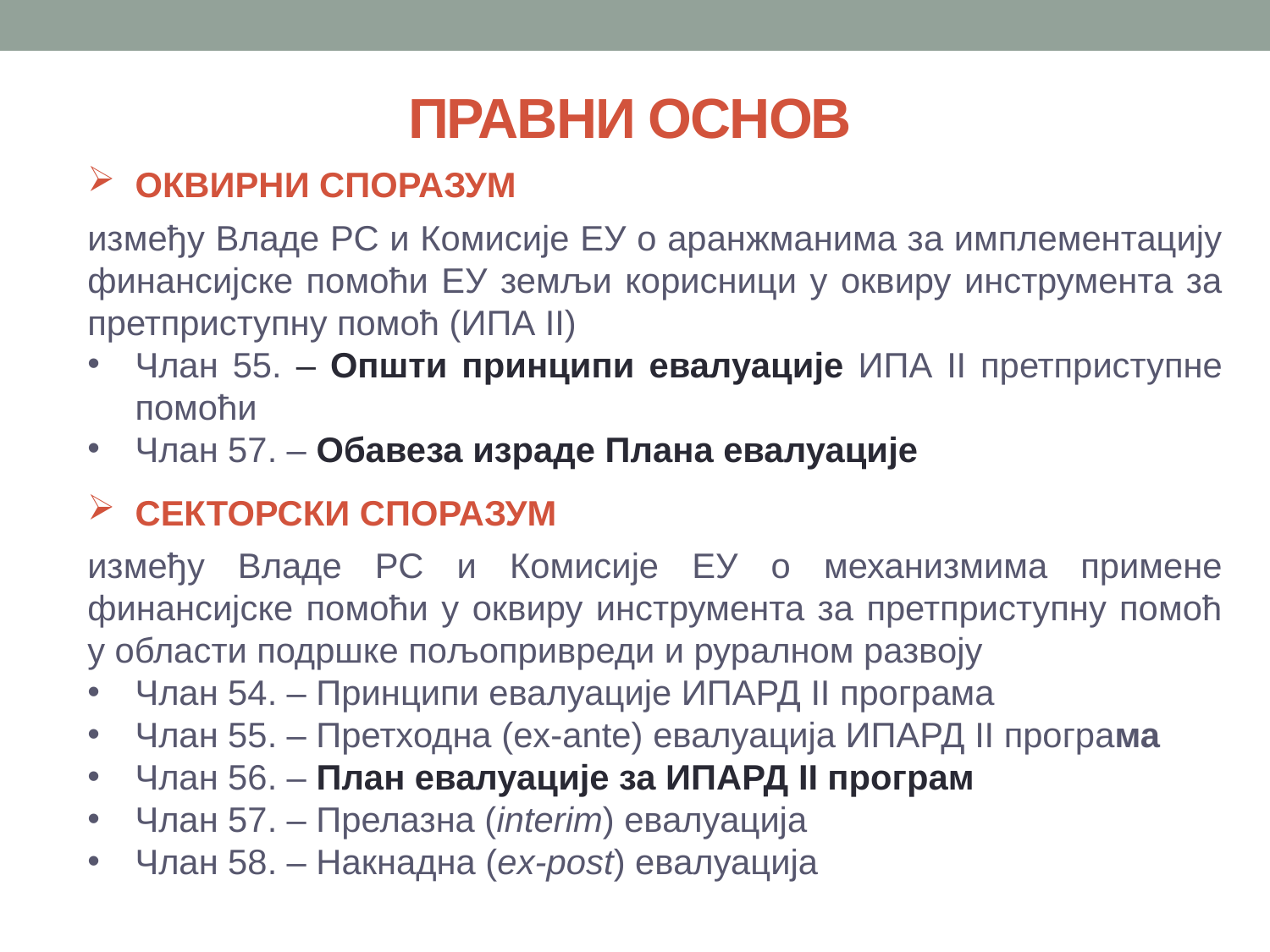

ПРАВНИ ОСНОВ
ОКВИРНИ СПОРАЗУМ
између Владе РС и Комисије ЕУ о аранжманима за имплементацију финансијске помоћи ЕУ земљи корисници у оквиру инструмента за претприступну помоћ (ИПА II)
Члан 55. – Општи принципи евалуације ИПА II претприступне помоћи
Члан 57. – Обавеза израде Плана евалуације
СЕКТОРСКИ СПОРАЗУМ
између Владе РС и Комисије ЕУ о механизмима примене финансијске помоћи у оквиру инструмента за претприступну помоћ у области подршке пољопривреди и руралном развоју
Члан 54. – Принципи евалуације ИПАРД II програма
Члан 55. – Претходна (ex-ante) евалуација ИПАРД II програма
Члан 56. – План евалуације за ИПАРД II програм
Члан 57. – Прелазна (interim) евалуација
Члан 58. – Накнадна (ex-post) евалуација